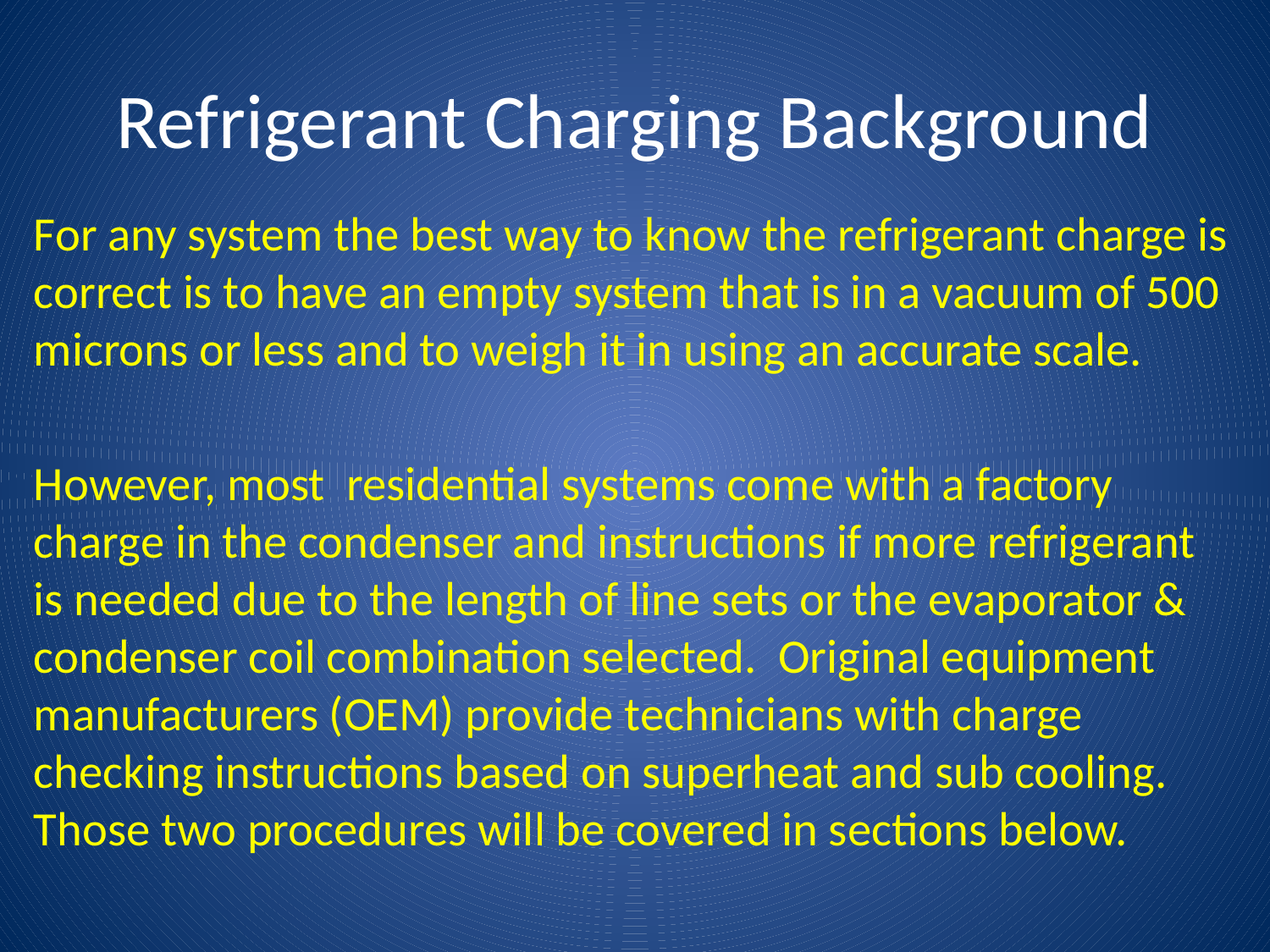

# Refrigerant Charging Background
For any system the best way to know the refrigerant charge is correct is to have an empty system that is in a vacuum of 500 microns or less and to weigh it in using an accurate scale.

However, most  residential systems come with a factory charge in the condenser and instructions if more refrigerant is needed due to the length of line sets or the evaporator & condenser coil combination selected.  Original equipment manufacturers (OEM) provide technicians with charge checking instructions based on superheat and sub cooling.  Those two procedures will be covered in sections below.